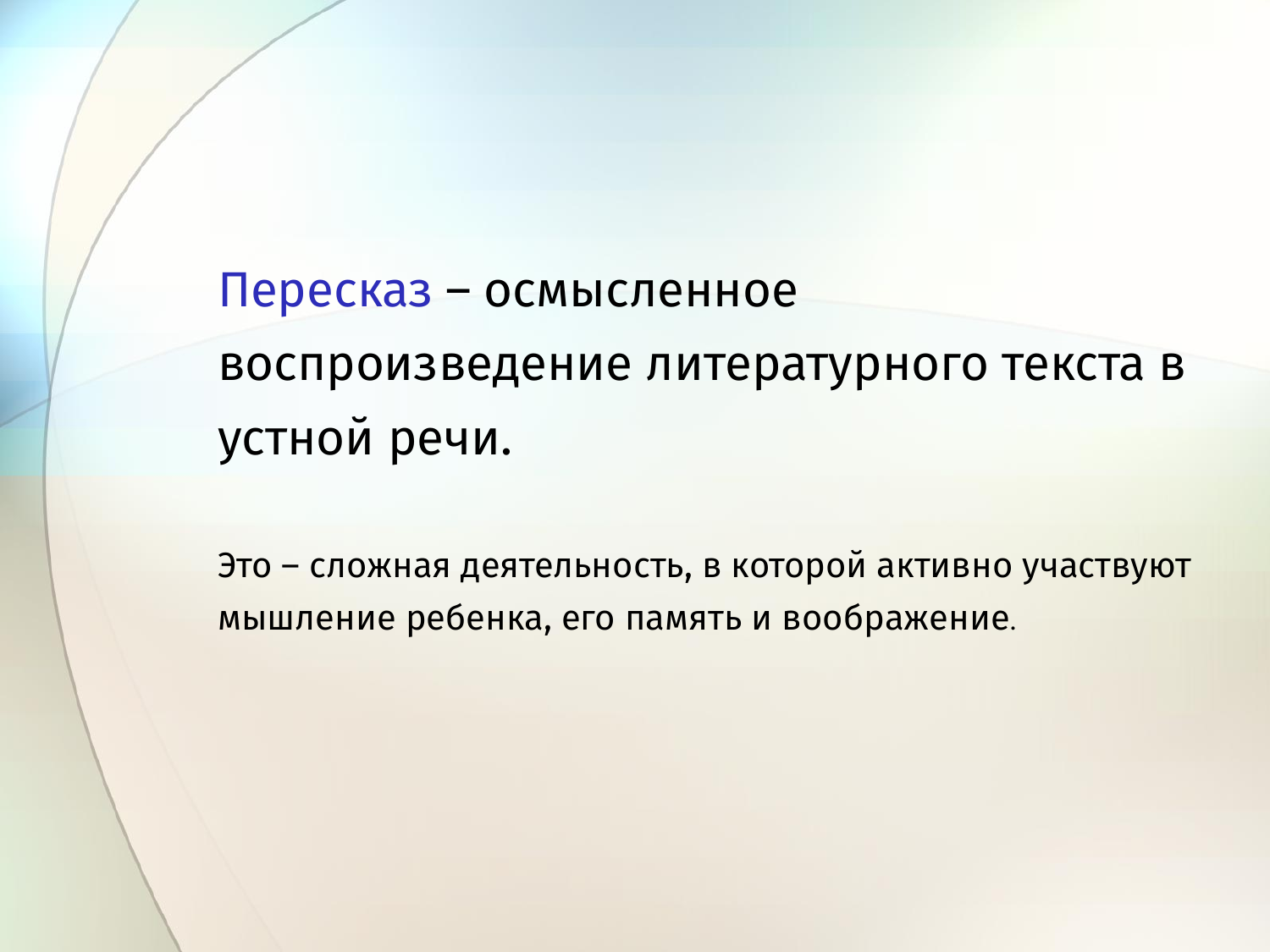

Пересказ – осмысленное воспроизведение литературного текста в устной речи.

Это – сложная деятельность, в которой активно участвуют мышление ребенка, его память и воображение.